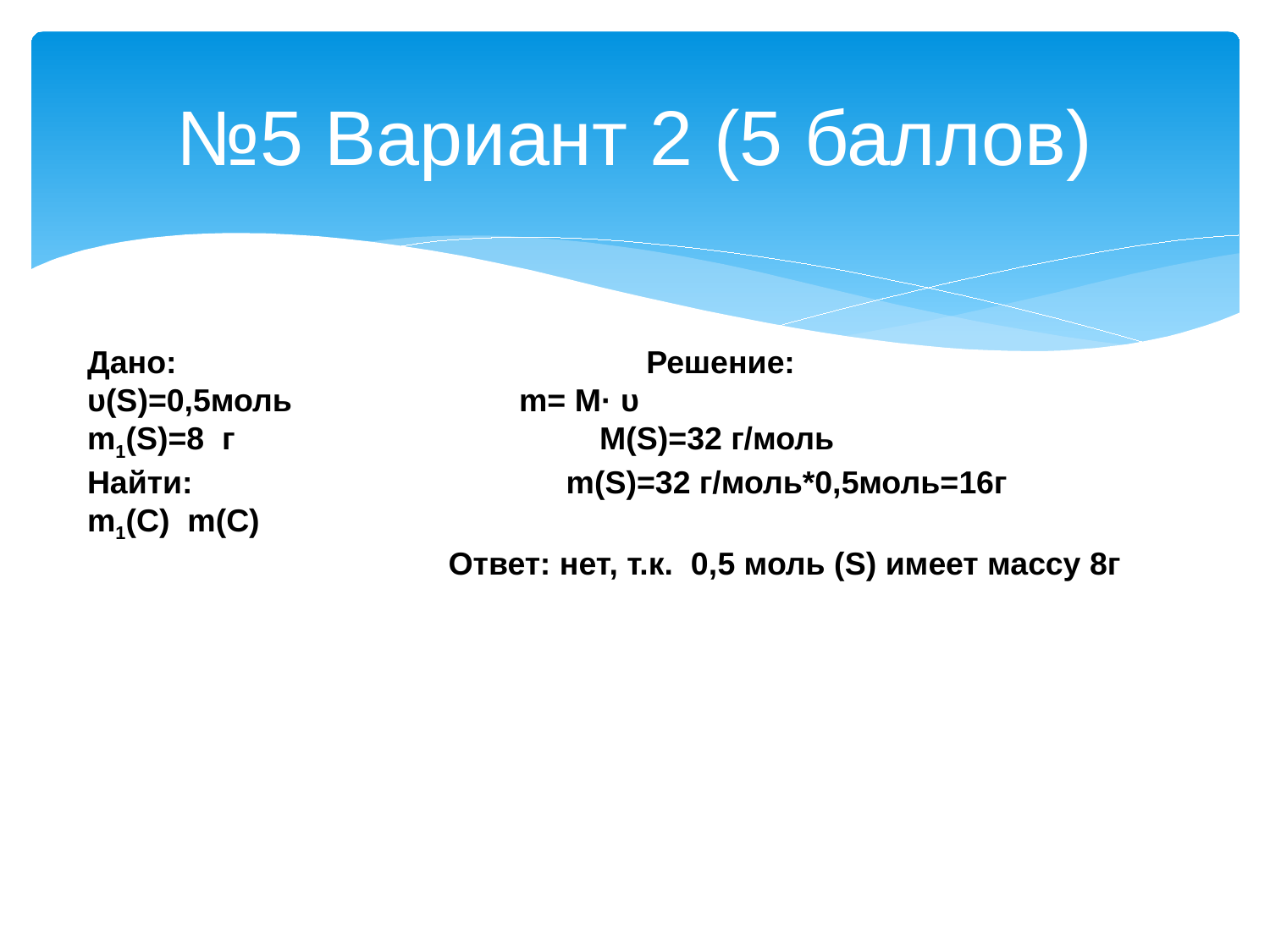

# №5 Вариант 2 (5 баллов)
Дано:                                                     Решение:
υ(S)=0,5моль  	                    m= M· υ
m1(S)=8  г                                         M(S)=32 г/моль
Найти:                                          m(S)=32 г/моль*0,5моль=16г
m1(С)  m(C)
                                     Ответ: нет, т.к.  0,5 моль (S) имеет массу 8г